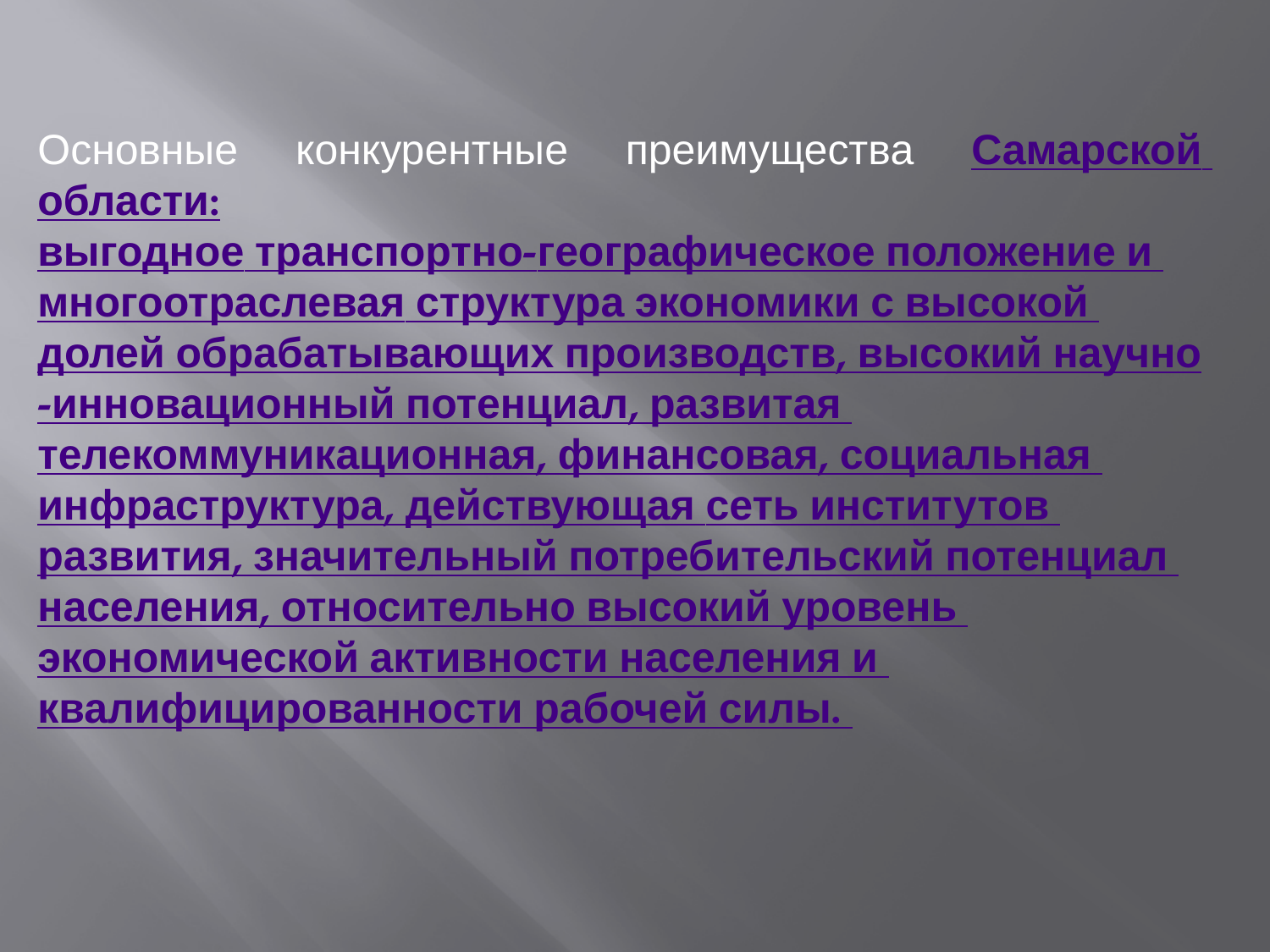

Основные конкурентные преимущества Самарской области:
выгодное транспортно-географическое положение и многоотраслевая структура экономики с высокой долей обрабатывающих производств, высокий научно-инновационный потенциал, развитая телекоммуникационная, финансовая, социальная инфраструктура, действующая сеть институтов развития, значительный потребительский потенциал населения, относительно высокий уровень экономической активности населения и квалифицированности рабочей силы.